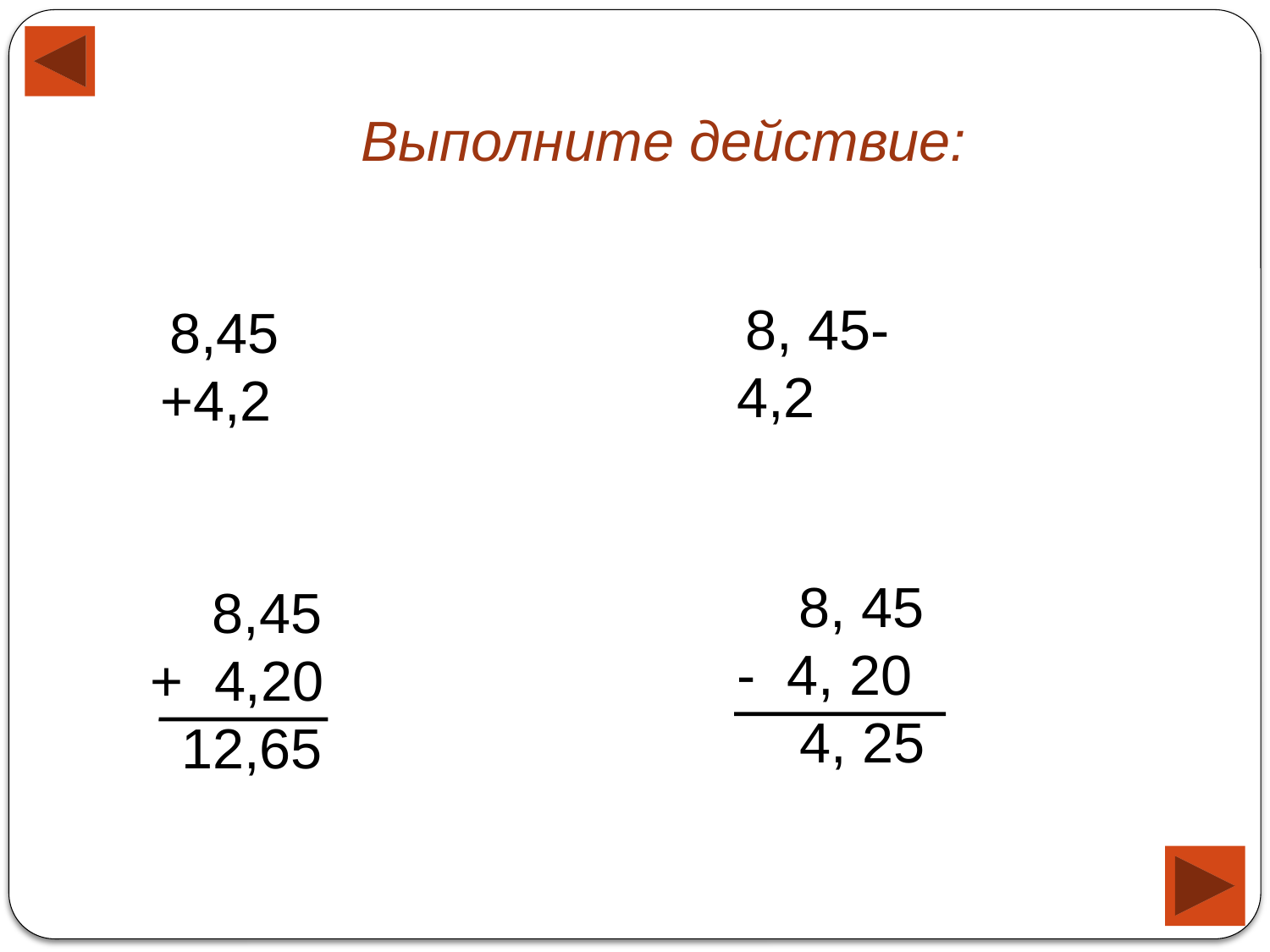

Выполните действие:

 8, 45- 4,2

 8,45 +4,2
       8, 45
-  4, 20
    4, 25
       8,45
+  4,20
  12,65